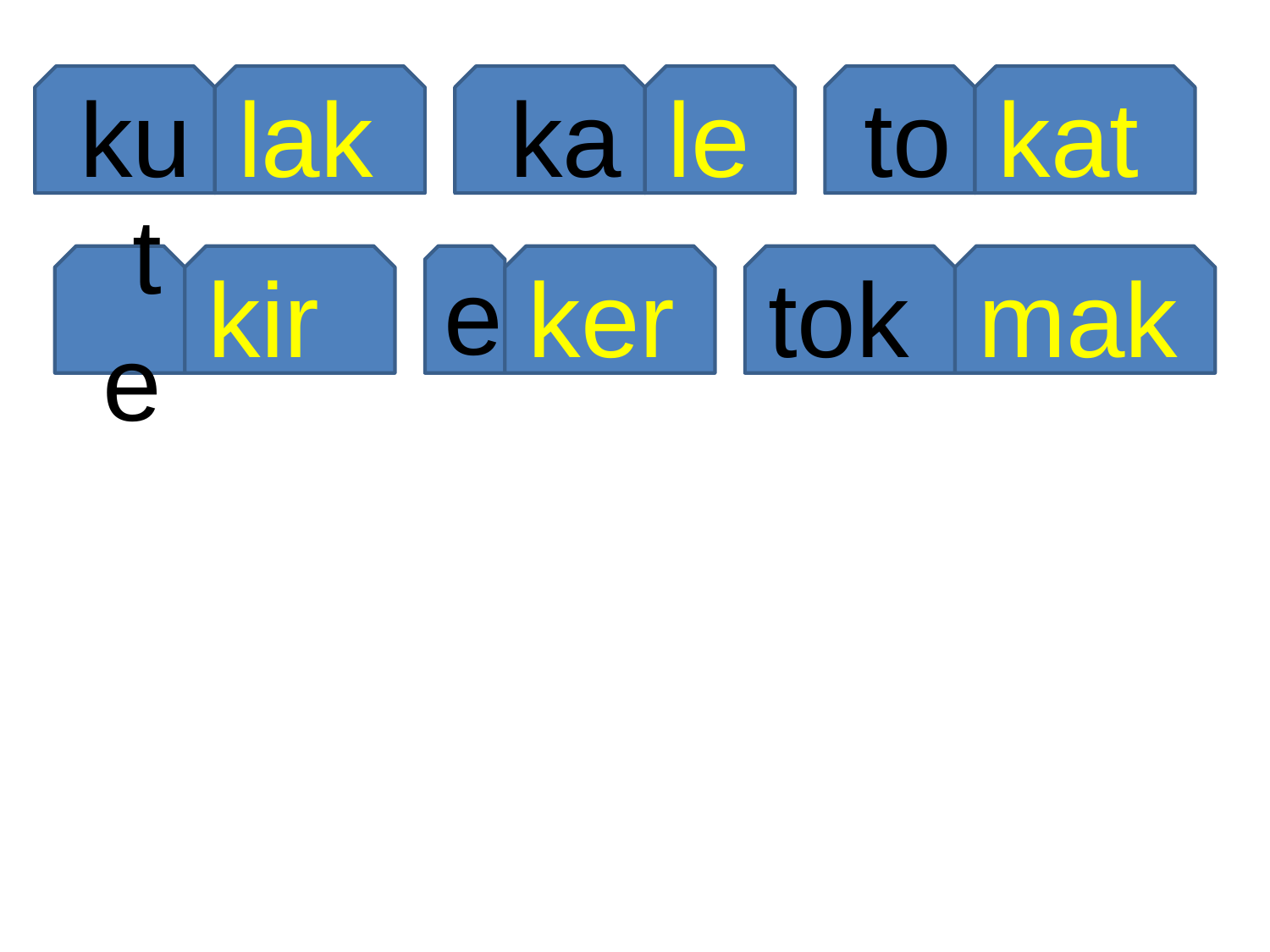

ku
lak
ka
le
to
kat
te
kir
e
ker
tok
mak